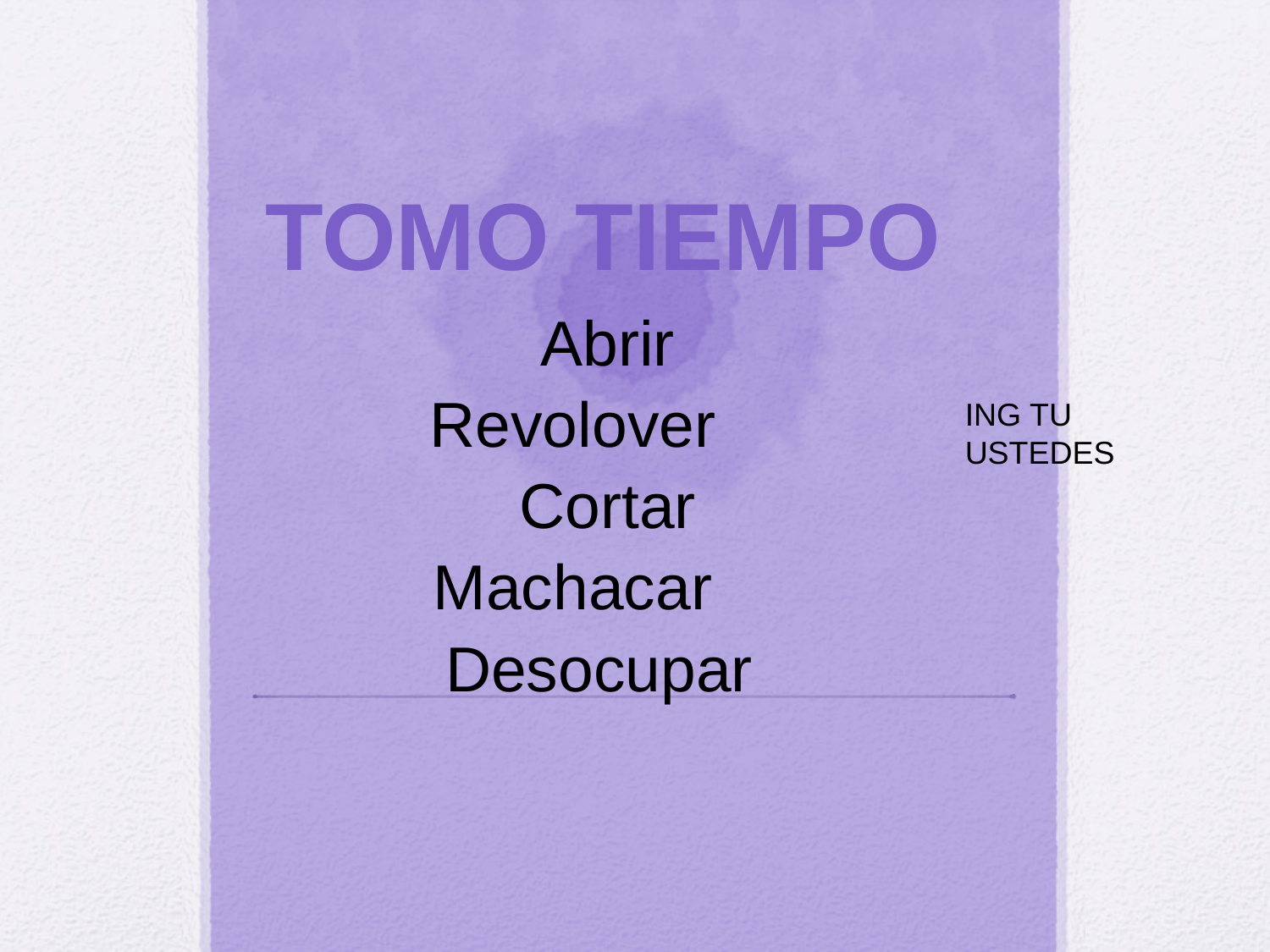

# Tomo tiempo
    Abrir
Revolover
    Cortar
Machacar
     Desocupar
ING TU USTEDES